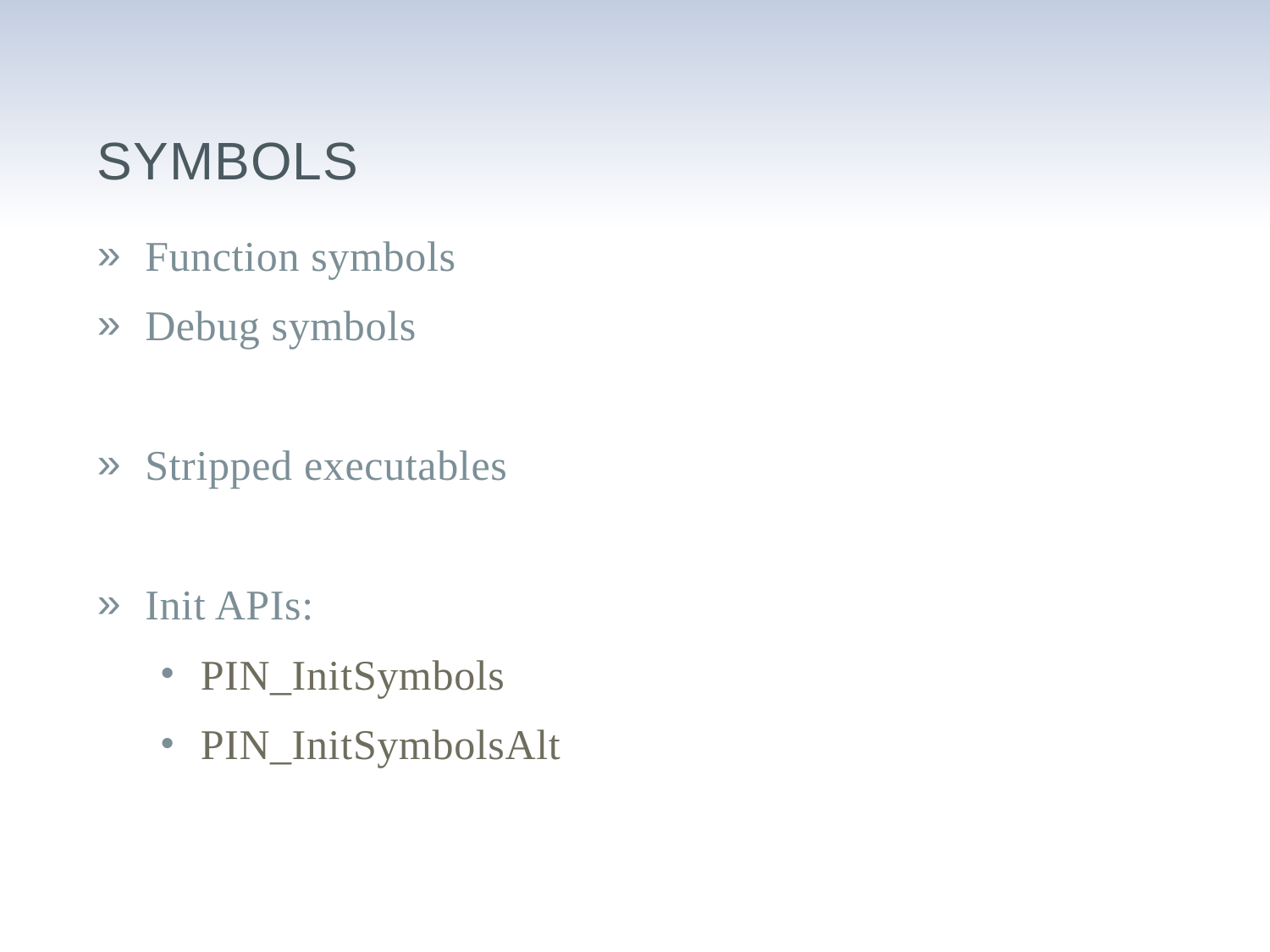

# Symbols
Function symbols
Debug symbols

Stripped executables

Init APIs:
PIN_InitSymbols
PIN_InitSymbolsAlt